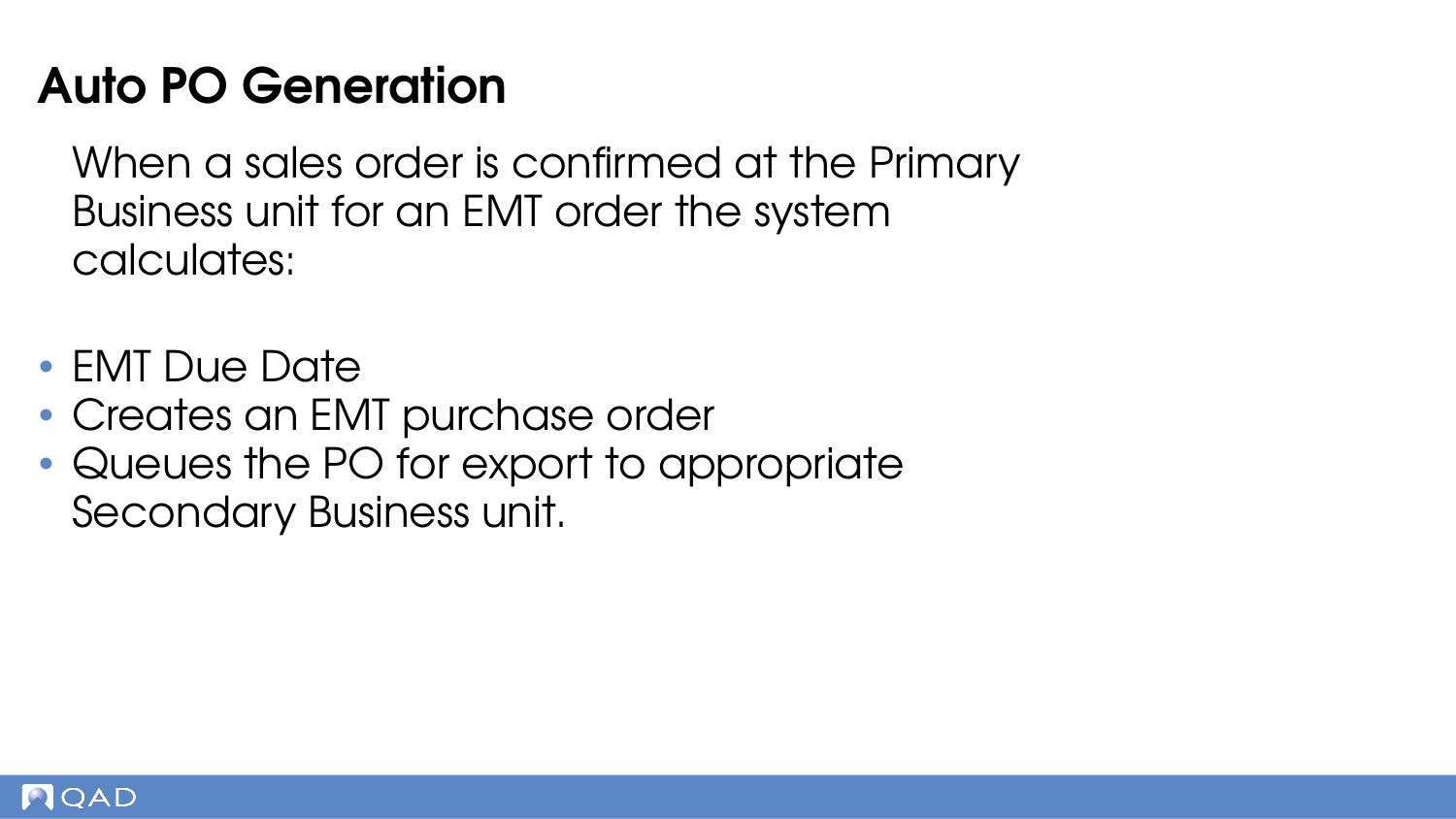

# Auto PO Generation
When a sales order is confirmed at the Primary Business unit for an EMT order the system calculates:

EMT Due Date
Creates an EMT purchase order
Queues the PO for export to appropriate Secondary Business unit.
131